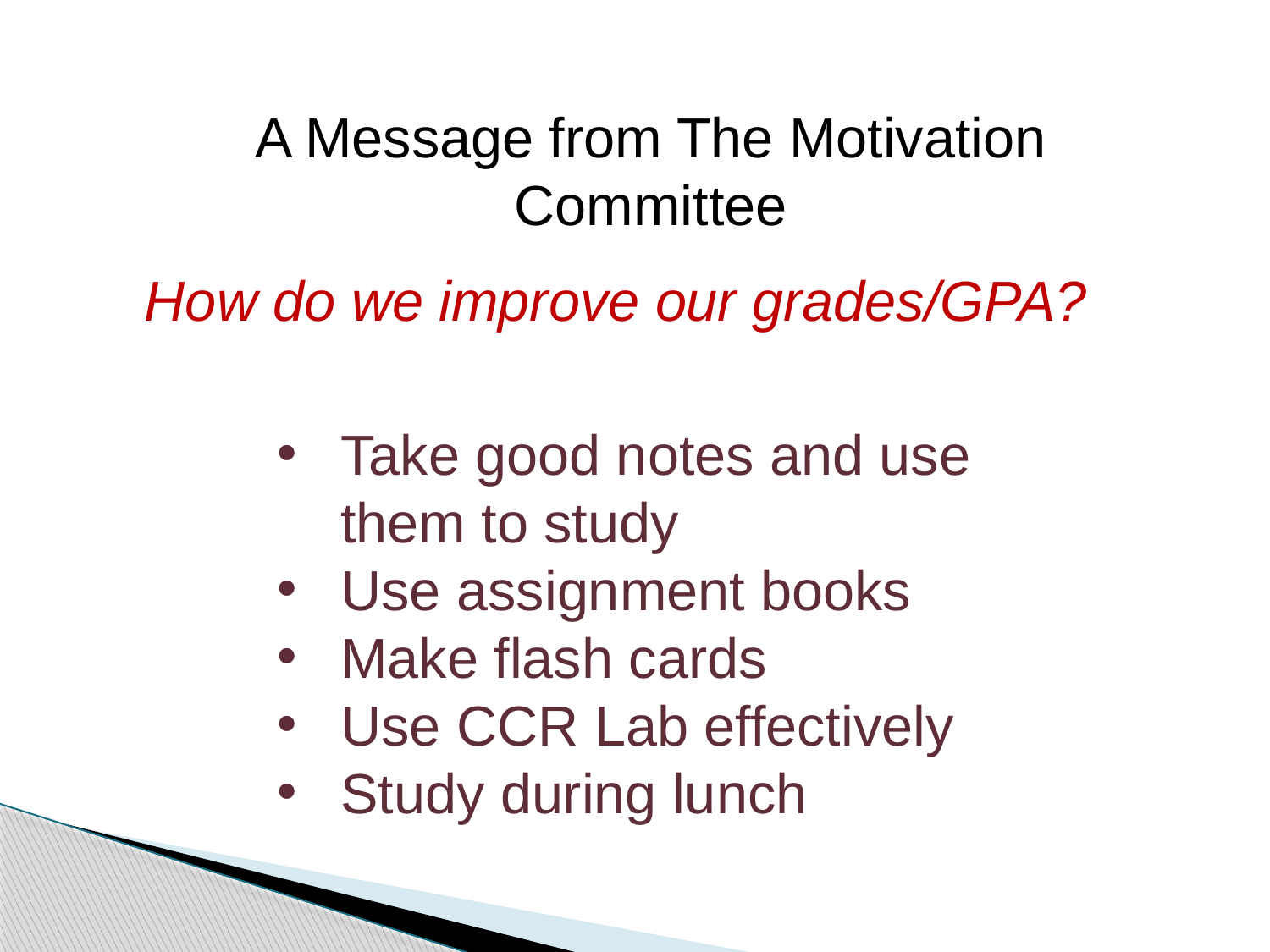

A Message from The Motivation Committee
How do we improve our grades/GPA?
Take good notes and use them to study
Use assignment books
Make flash cards
Use CCR Lab effectively
Study during lunch